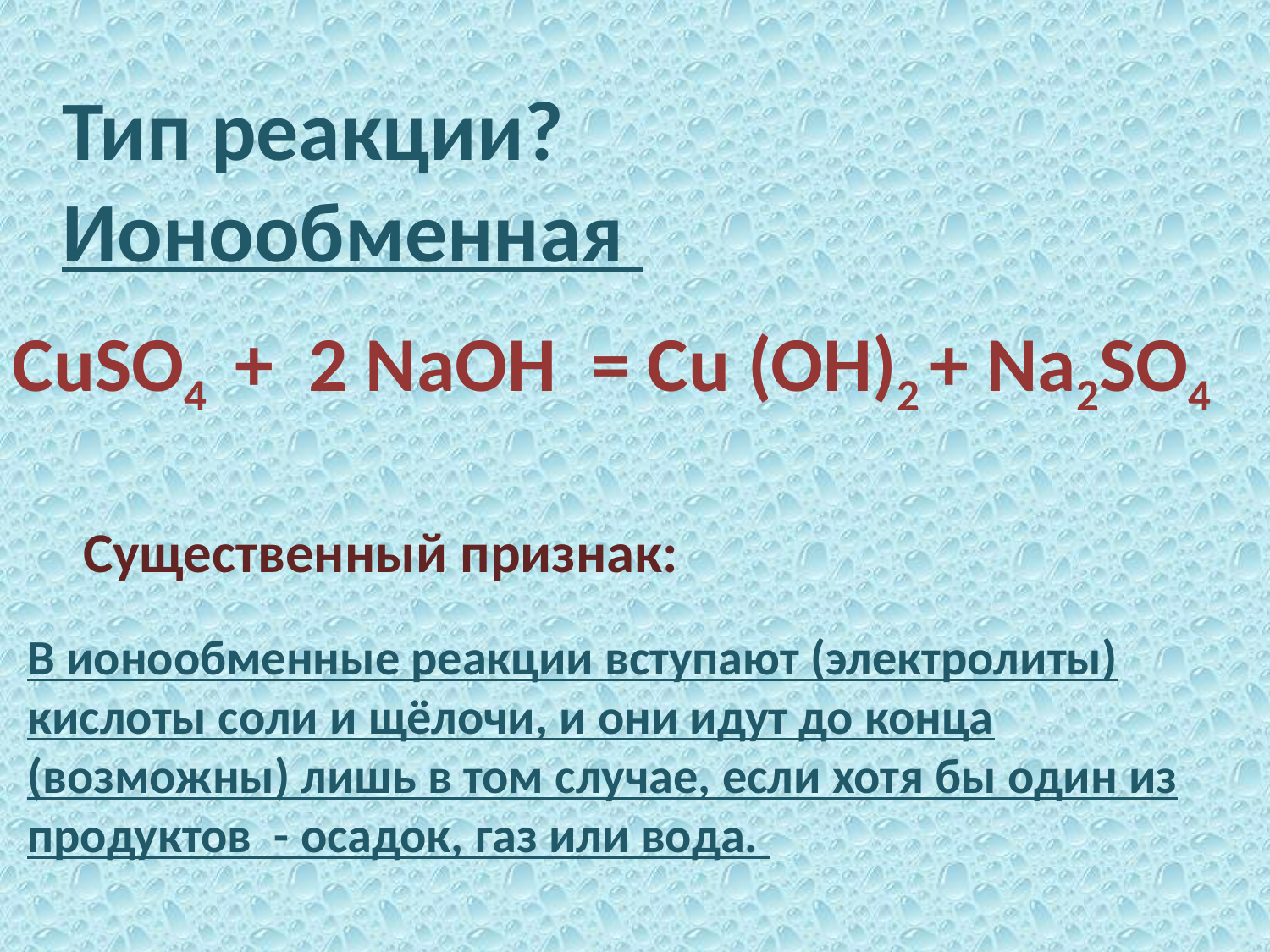

Тип реакции?
Ионообменная
CuSO4  +  2 NaOH  = Cu (OH)2 + Na2SO4
Существенный признак:
В ионообменные реакции вступают (электролиты) кислоты соли и щёлочи, и они идут до конца (возможны) лишь в том случае, если хотя бы один из продуктов  - осадок, газ или вода.